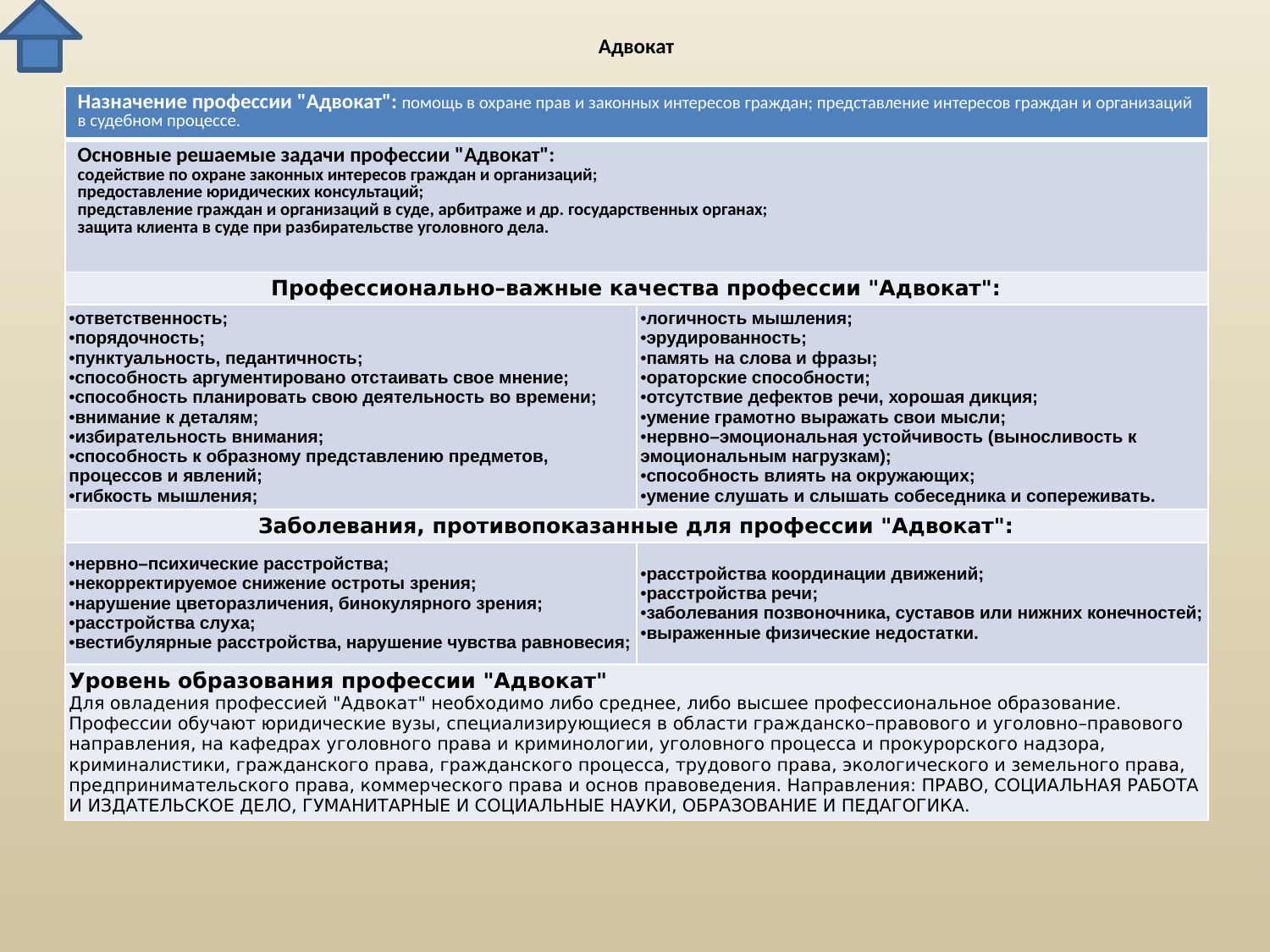

# Адвокат
| Назначение профессии "Адвокат": помощь в охране прав и законных интересов граждан; представление интересов граждан и организаций в судебном процессе. |  |
| --- | --- |
| Основные решаемые задачи профессии "Адвокат": содействие по охране законных интересов граждан и организаций; предоставление юридических консультаций; представление граждан и организаций в суде, арбитраже и др. государственных органах; защита клиента в суде при разбирательстве уголовного дела. |  |
| Профессионально–важные качества профессии "Адвокат": |  |
| ответственность; порядочность; пунктуальность, педантичность; способность аргументировано отстаивать свое мнение; способность планировать свою деятельность во времени; внимание к деталям; избирательность внимания; способность к образному представлению предметов, процессов и явлений; гибкость мышления; | логичность мышления; эрудированность; память на слова и фразы; ораторские способности; отсутствие дефектов речи, хорошая дикция; умение грамотно выражать свои мысли; нервно–эмоциональная устойчивость (выносливость к эмоциональным нагрузкам); способность влиять на окружающих; умение слушать и слышать собеседника и сопереживать. |
| Заболевания, противопоказанные для профессии "Адвокат": |  |
| нервно–психические расстройства; некорректируемое снижение остроты зрения; нарушение цветоразличения, бинокулярного зрения; расстройства слуха; вестибулярные расстройства, нарушение чувства равновесия; | расстройства координации движений; расстройства речи; заболевания позвоночника, суставов или нижних конечностей; выраженные физические недостатки. |
| Уровень образования профессии "Адвокат" Для овладения профессией "Адвокат" необходимо либо среднее, либо высшее профессиональное образование. Профессии обучают юридические вузы, специализирующиеся в области гражданско–правового и уголовно–правового направления, на кафедрах уголовного права и криминологии, уголовного процесса и прокурорского надзора, криминалистики, гражданского права, гражданского процесса, трудового права, экологического и земельного права, предпринимательского права, коммерческого права и основ правоведения. Направления: ПРАВО, СОЦИАЛЬНАЯ РАБОТА И ИЗДАТЕЛЬСКОЕ ДЕЛО, ГУМАНИТАРНЫЕ И СОЦИАЛЬНЫЕ НАУКИ, ОБРАЗОВАНИЕ И ПЕДАГОГИКА. |  |